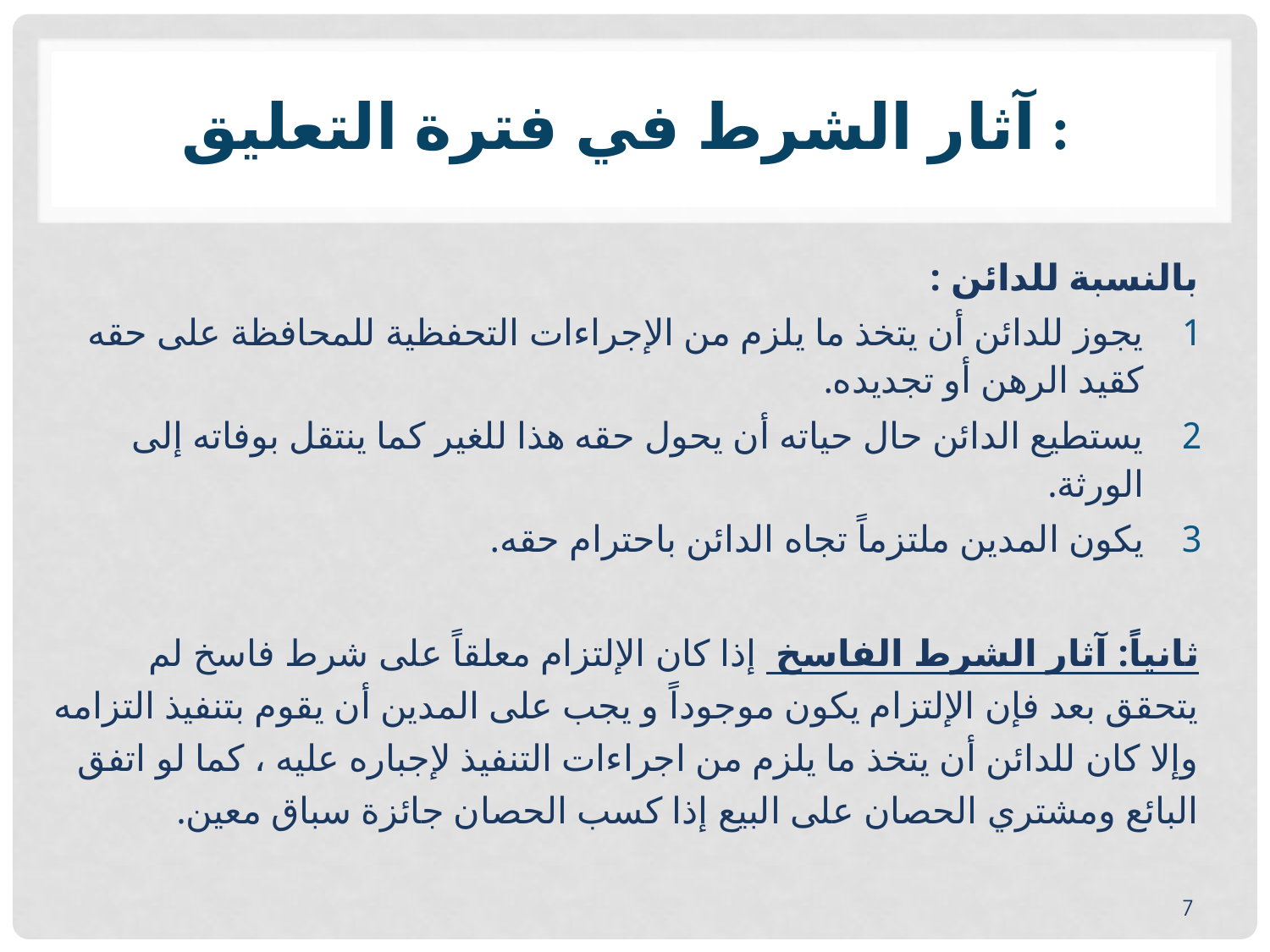

# آثار الشرط في فترة التعليق :
بالنسبة للدائن :
يجوز للدائن أن يتخذ ما يلزم من الإجراءات التحفظية للمحافظة على حقه كقيد الرهن أو تجديده.
يستطيع الدائن حال حياته أن يحول حقه هذا للغير كما ينتقل بوفاته إلى الورثة.
يكون المدين ملتزماً تجاه الدائن باحترام حقه.

ثانياً: آثار الشرط الفاسخ  إذا كان الإلتزام معلقاً على شرط فاسخ لم يتحقق بعد فإن الإلتزام يكون موجوداً و يجب على المدين أن يقوم بتنفيذ التزامه وإلا كان للدائن أن يتخذ ما يلزم من اجراءات التنفيذ لإجباره عليه ، كما لو اتفق البائع ومشتري الحصان على البيع إذا كسب الحصان جائزة سباق معين.

7